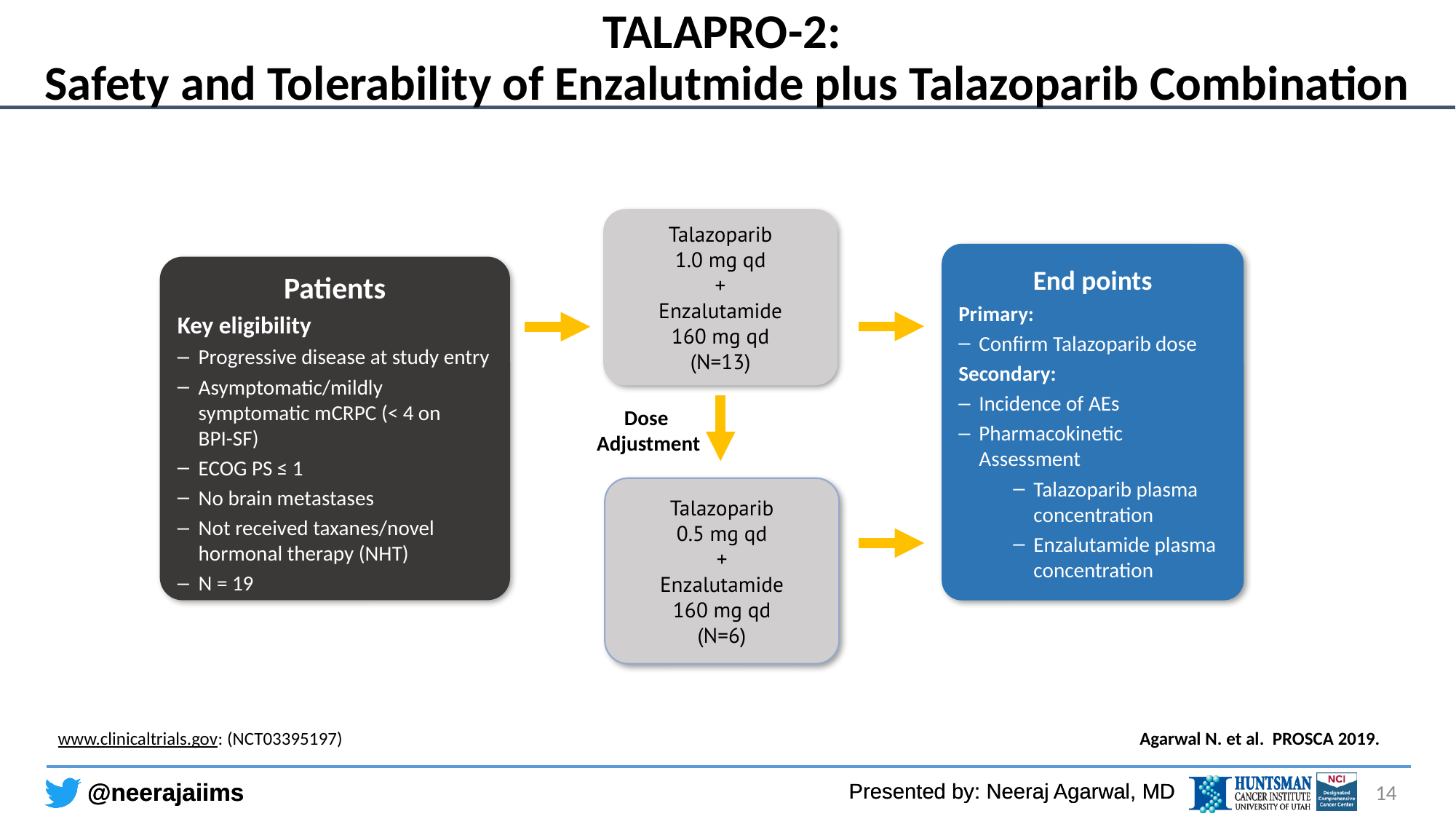

# TALAPRO-2: Safety and Tolerability of Enzalutmide plus Talazoparib Combination
Talazoparib
1.0 mg qd
+
Enzalutamide
160 mg qd
(N=13)
End points
Primary:
Confirm Talazoparib dose
Secondary:
Incidence of AEs
Pharmacokinetic Assessment
Talazoparib plasma concentration
Enzalutamide plasma concentration
Patients
Key eligibility
Progressive disease at study entry
Asymptomatic/mildly symptomatic mCRPC (< 4 on
BPI-SF)
ECOG PS ≤ 1
No brain metastases
Not received taxanes/novel hormonal therapy (NHT)
N = 19

Dose
Adjustment
Talazoparib
0.5 mg qd
+
Enzalutamide
160 mg qd
(N=6)
Agarwal N. et al.  PROSCA 2019.
www.clinicaltrials.gov: (NCT03395197)
14